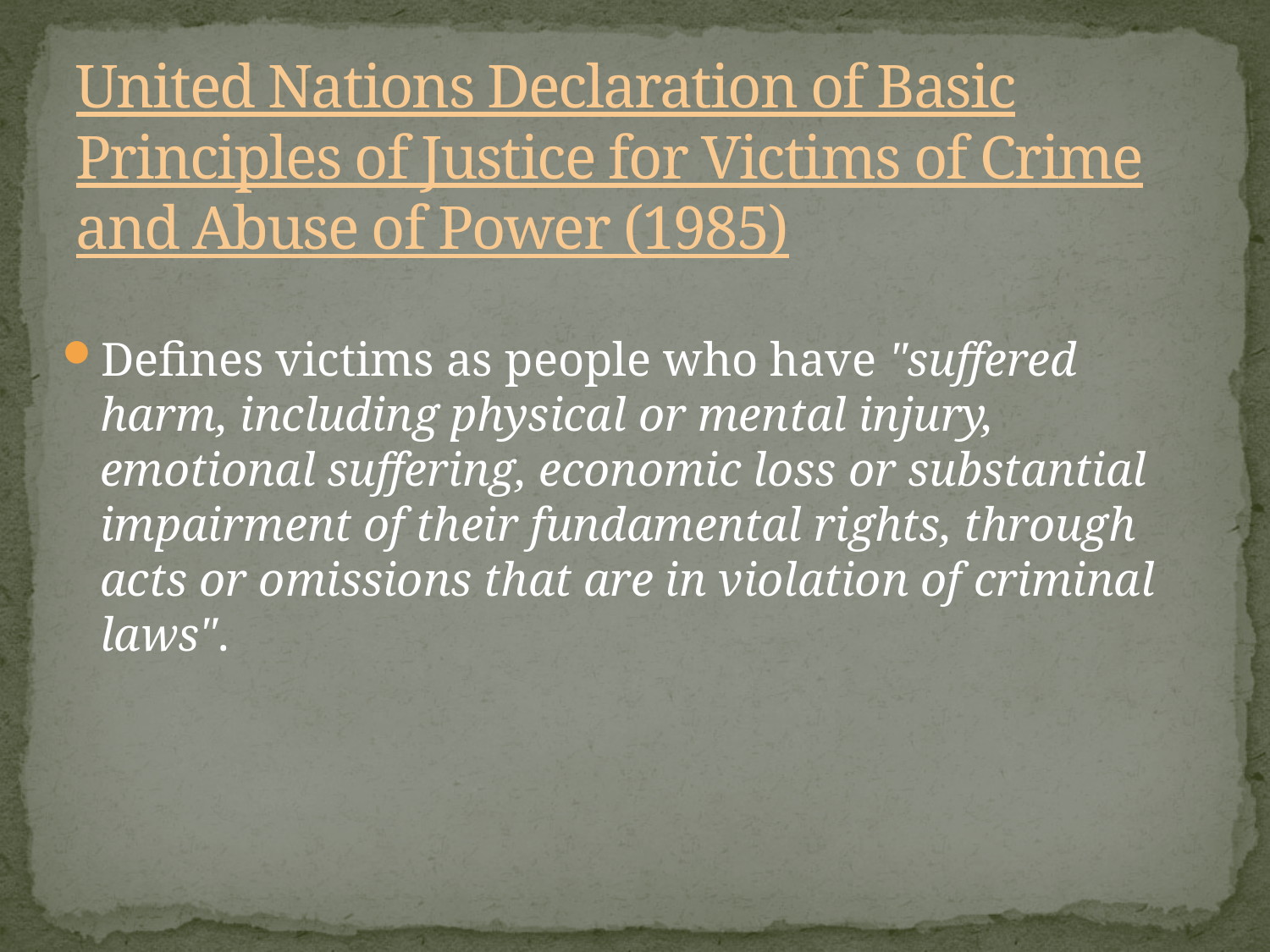

# United Nations Declaration of Basic Principles of Justice for Victims of Crime and Abuse of Power (1985)
Defines victims as people who have "suffered harm, including physical or mental injury, emotional suffering, economic loss or substantial impairment of their fundamental rights, through acts or omissions that are in violation of criminal laws".